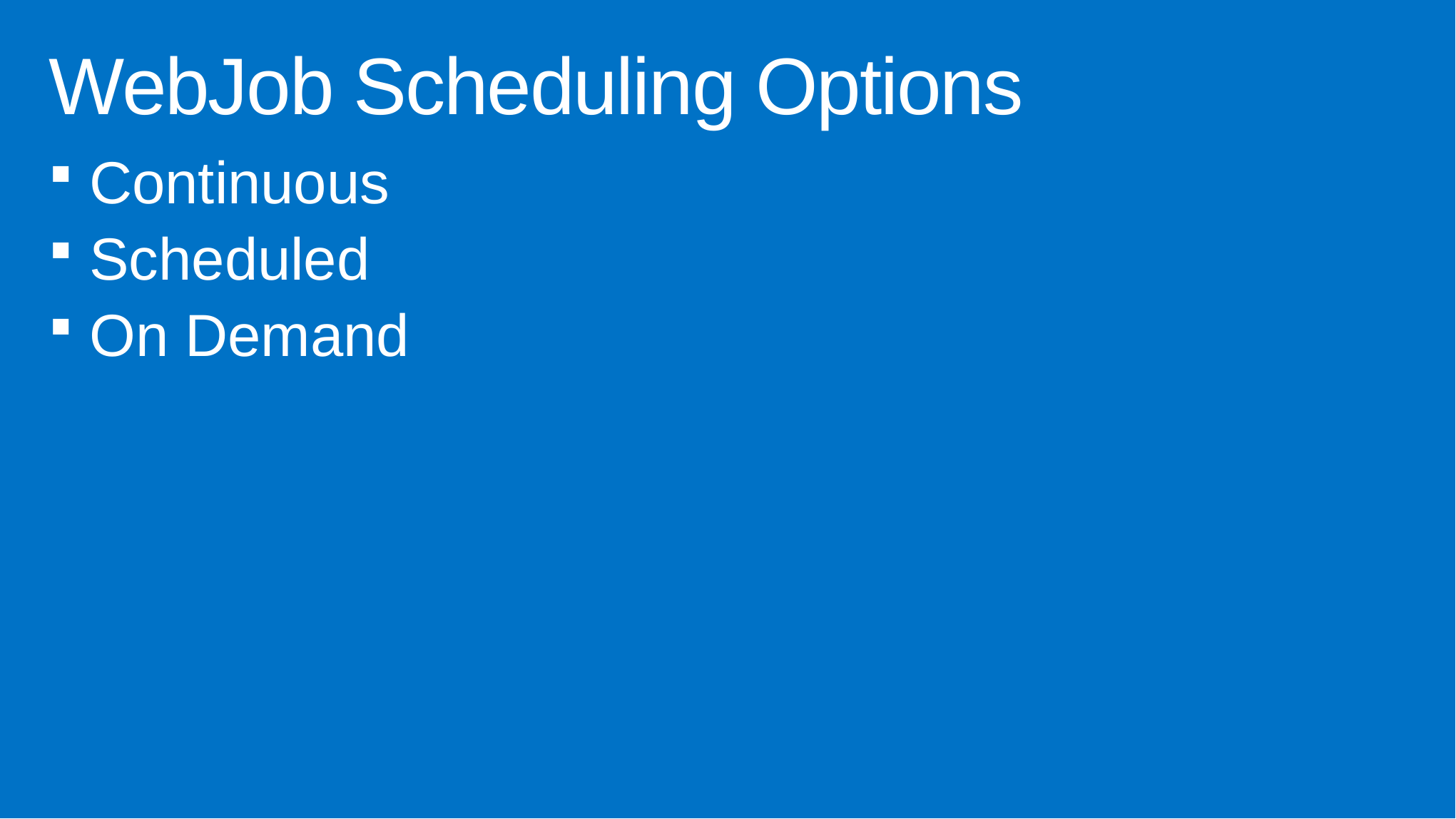

# WebJob Scheduling Options
Continuous
Scheduled
On Demand